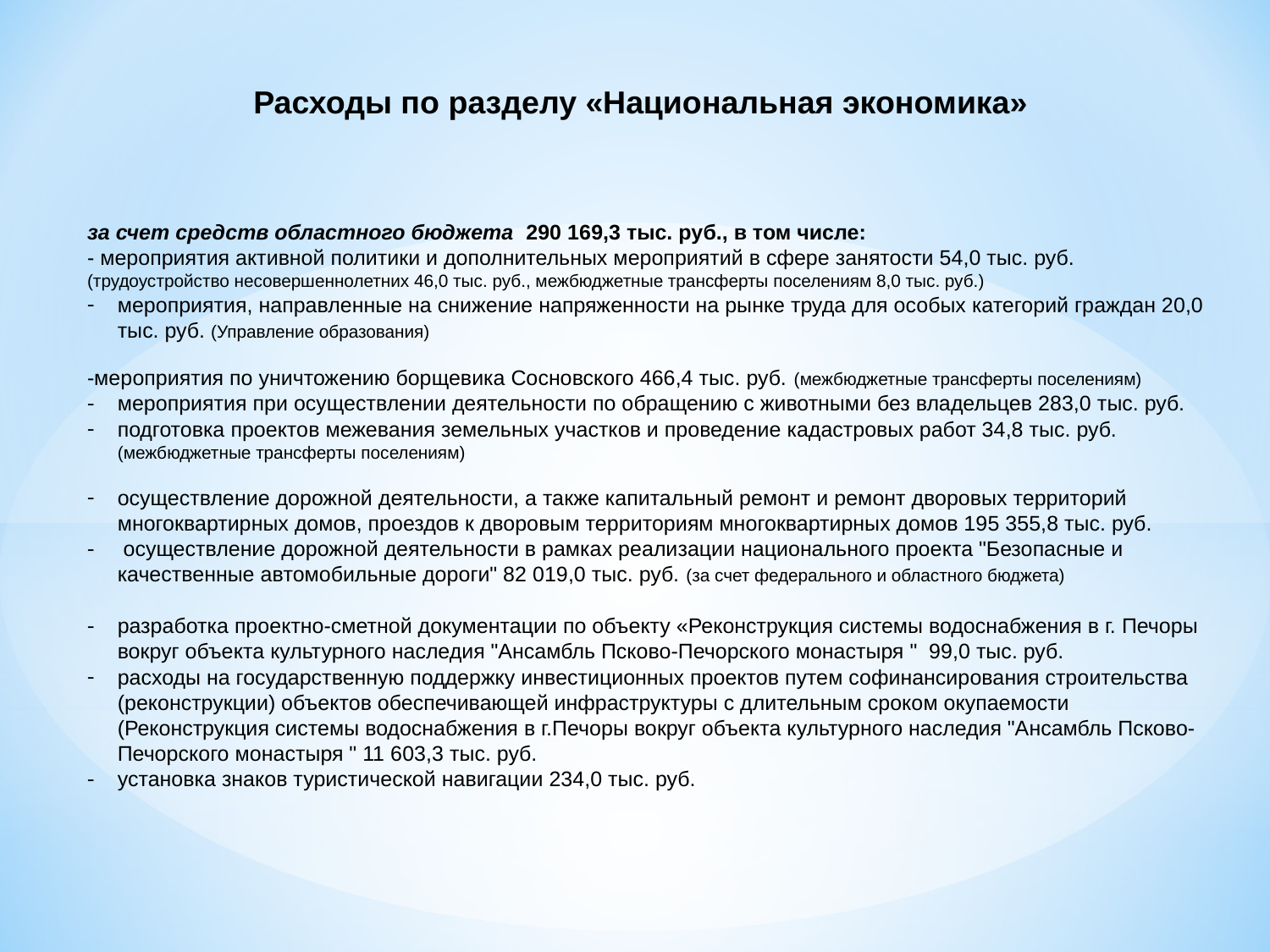

Расходы по разделу «Национальная экономика»

за счет средств областного бюджета  290 169,3 тыс. руб., в том числе:
- мероприятия активной политики и дополнительных мероприятий в сфере занятости 54,0 тыс. руб. (трудоустройство несовершеннолетних 46,0 тыс. руб., межбюджетные трансферты поселениям 8,0 тыс. руб.)
мероприятия, направленные на снижение напряженности на рынке труда для особых категорий граждан 20,0 тыс. руб. (Управление образования)

-мероприятия по уничтожению борщевика Сосновского 466,4 тыс. руб. (межбюджетные трансферты поселениям)
мероприятия при осуществлении деятельности по обращению с животными без владельцев 283,0 тыс. руб.
подготовка проектов межевания земельных участков и проведение кадастровых работ 34,8 тыс. руб. (межбюджетные трансферты поселениям)

осуществление дорожной деятельности, а также капитальный ремонт и ремонт дворовых территорий многоквартирных домов, проездов к дворовым территориям многоквартирных домов 195 355,8 тыс. руб.
 осуществление дорожной деятельности в рамках реализации национального проекта "Безопасные и качественные автомобильные дороги" 82 019,0 тыс. руб. (за счет федерального и областного бюджета)

разработка проектно-сметной документации по объекту «Реконструкция системы водоснабжения в г. Печоры вокруг объекта культурного наследия "Ансамбль Псково-Печорского монастыря "  99,0 тыс. руб.
расходы на государственную поддержку инвестиционных проектов путем софинансирования строительства (реконструкции) объектов обеспечивающей инфраструктуры с длительным сроком окупаемости (Реконструкция системы водоснабжения в г.Печоры вокруг объекта культурного наследия "Ансамбль Псково-Печорского монастыря " 11 603,3 тыс. руб.
установка знаков туристической навигации 234,0 тыс. руб.